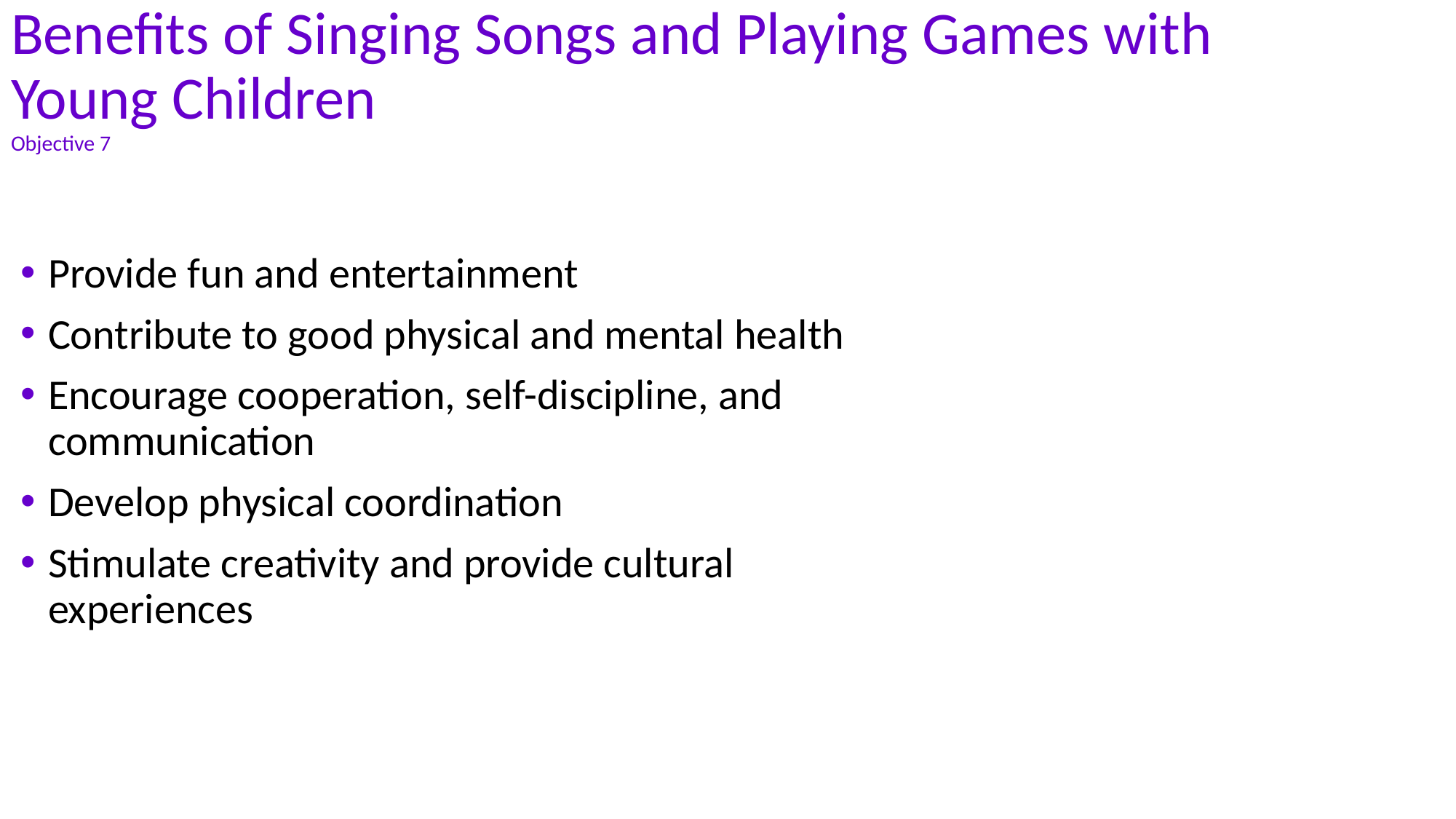

# Benefits of Singing Songs and Playing Games with Young Children Objective 7
Provide fun and entertainment
Contribute to good physical and mental health
Encourage cooperation, self-discipline, and communication
Develop physical coordination
Stimulate creativity and provide cultural experiences